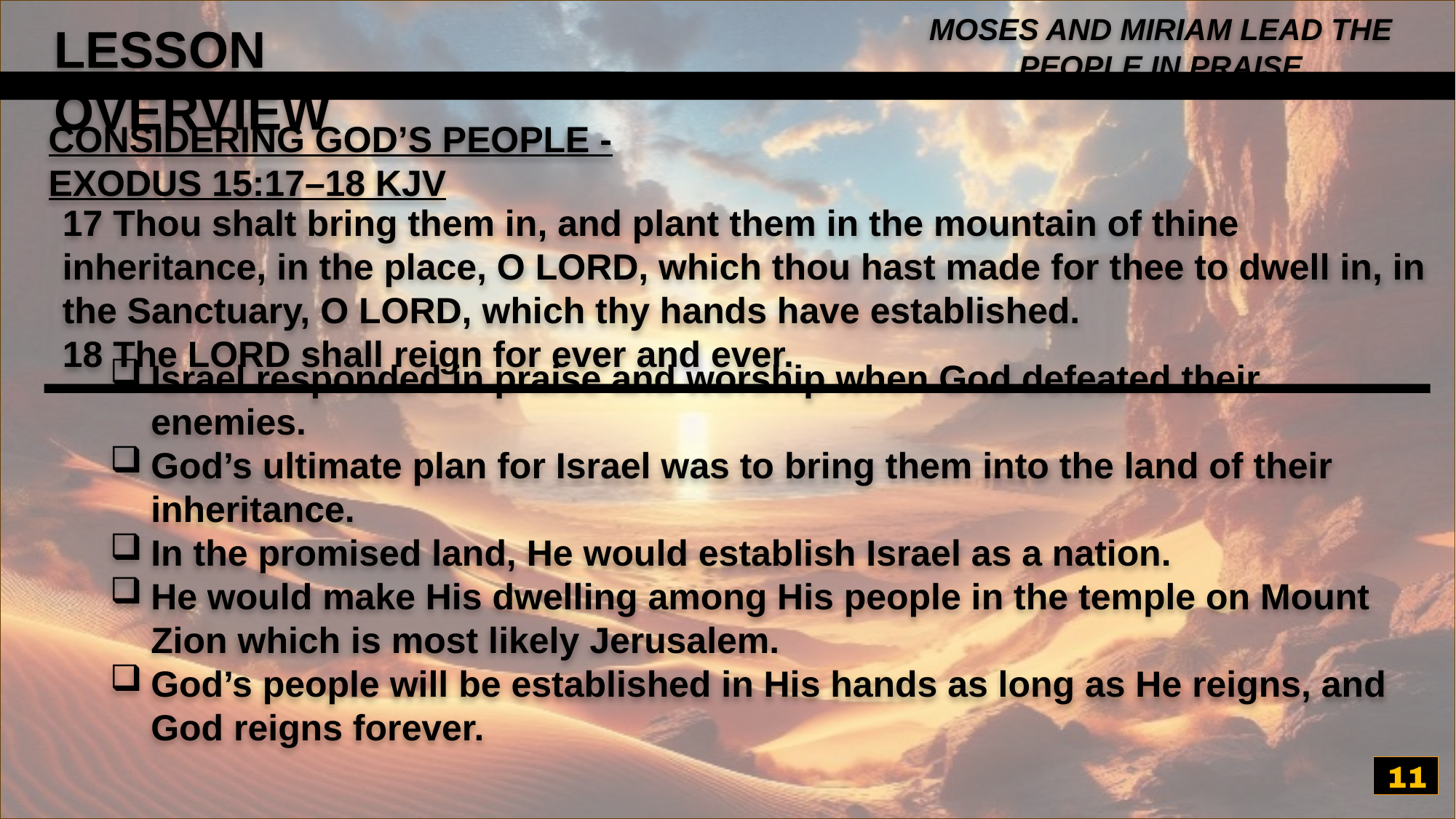

LESSON OVERVIEW
Moses and Miriam Lead the People in Praise

Considering God’s People - Exodus 15:17–18 KJV
17 Thou shalt bring them in, and plant them in the mountain of thine inheritance, in the place, O LORD, which thou hast made for thee to dwell in, in the Sanctuary, O LORD, which thy hands have established.
18 The LORD shall reign for ever and ever.

Israel responded in praise and worship when God defeated their enemies.
God’s ultimate plan for Israel was to bring them into the land of their inheritance.
In the promised land, He would establish Israel as a nation.
He would make His dwelling among His people in the temple on Mount Zion which is most likely Jerusalem.
God’s people will be established in His hands as long as He reigns, and God reigns forever.
11